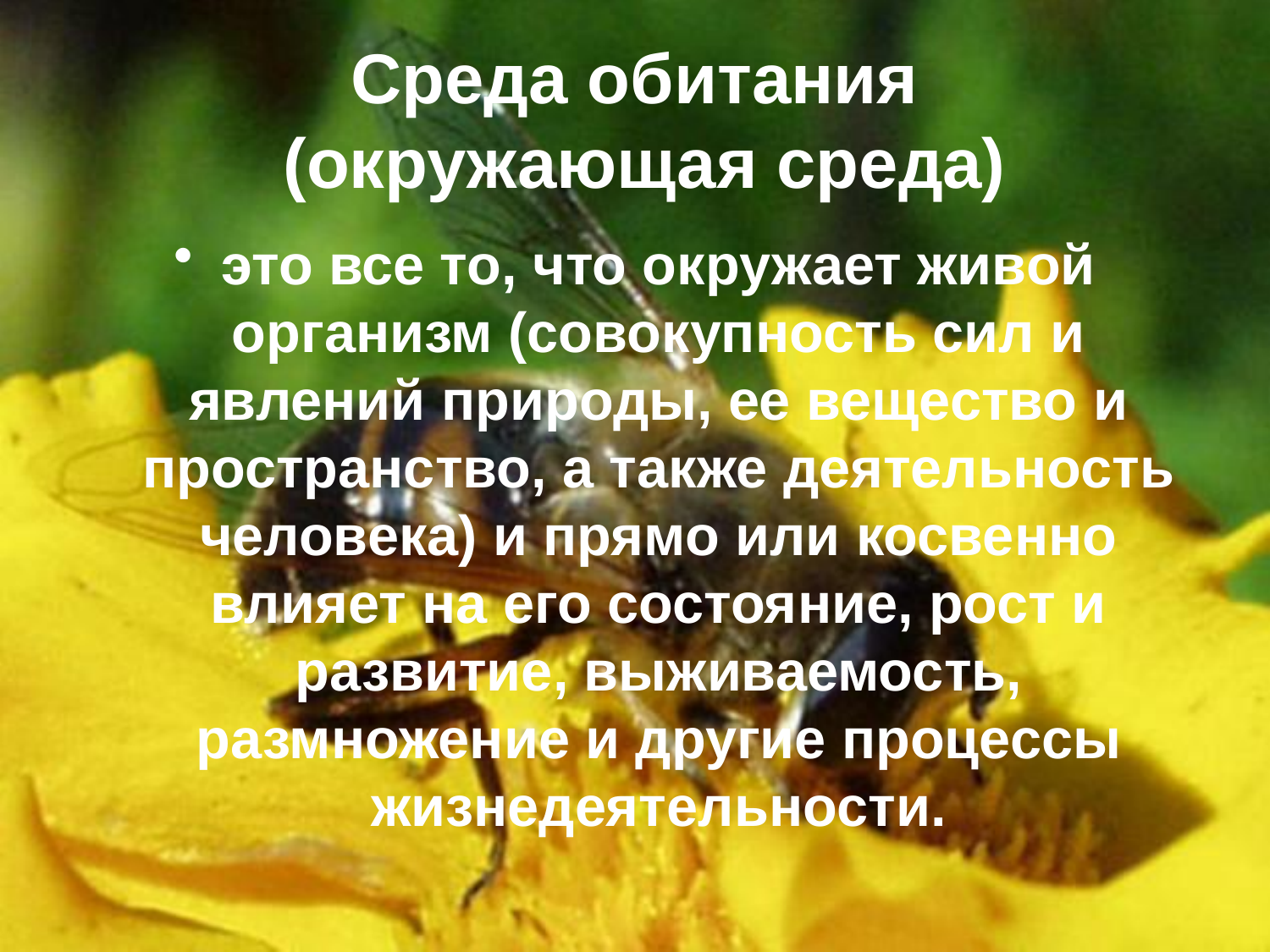

# Среда обитания (окружающая среда)
это все то, что окружает живой организм (совокупность сил и явлений природы, ее вещество и пространство, а также деятельность человека) и прямо или косвенно влияет на его состояние, рост и развитие, выживаемость, размножение и другие процессы жизнедеятельности.